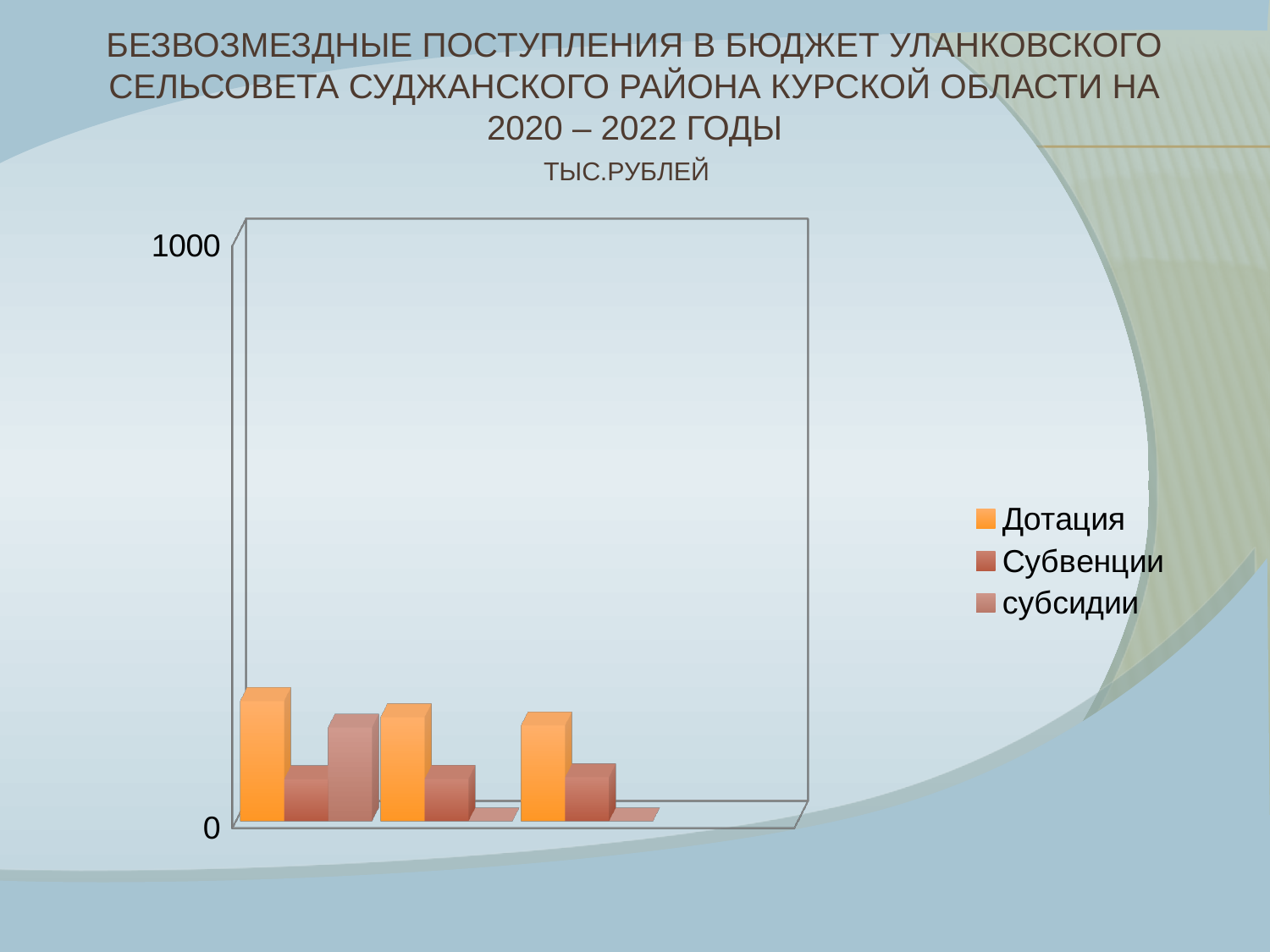

# Безвозмездные поступления в бюджет УЛАНКОВСКОГО сельсовета Суджанского района Курской области на 2020 – 2022 годы тыс.рублей

[unsupported chart]